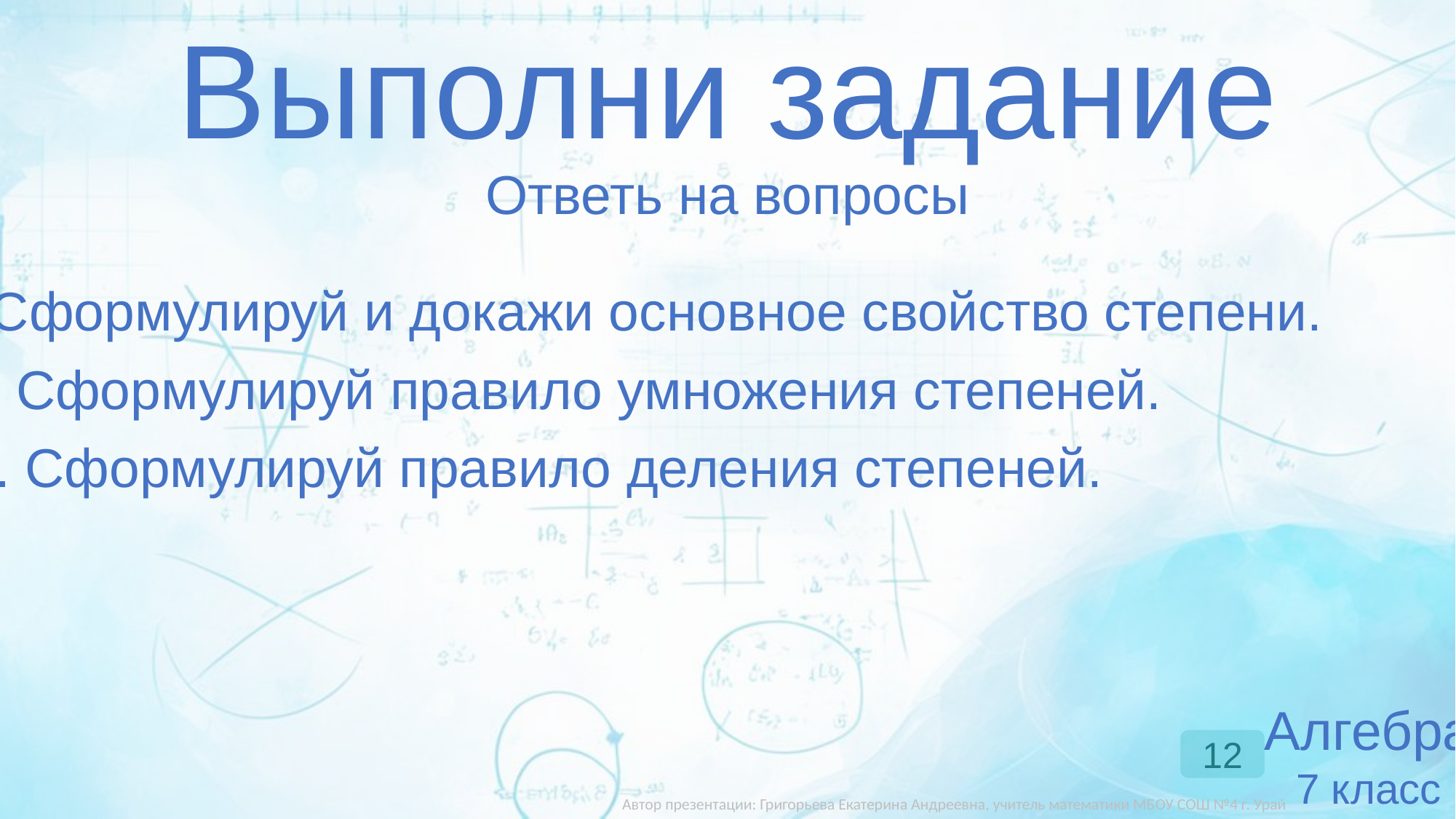

Выполни задание
Ответь на вопросы
1. Сформулируй и докажи основное свойство степени.
2. Сформулируй правило умножения степеней.
3. Сформулируй правило деления степеней.
Алгебра
7 класс
12
Автор презентации: Григорьева Екатерина Андреевна, учитель математики МБОУ СОШ №4 г. Урай